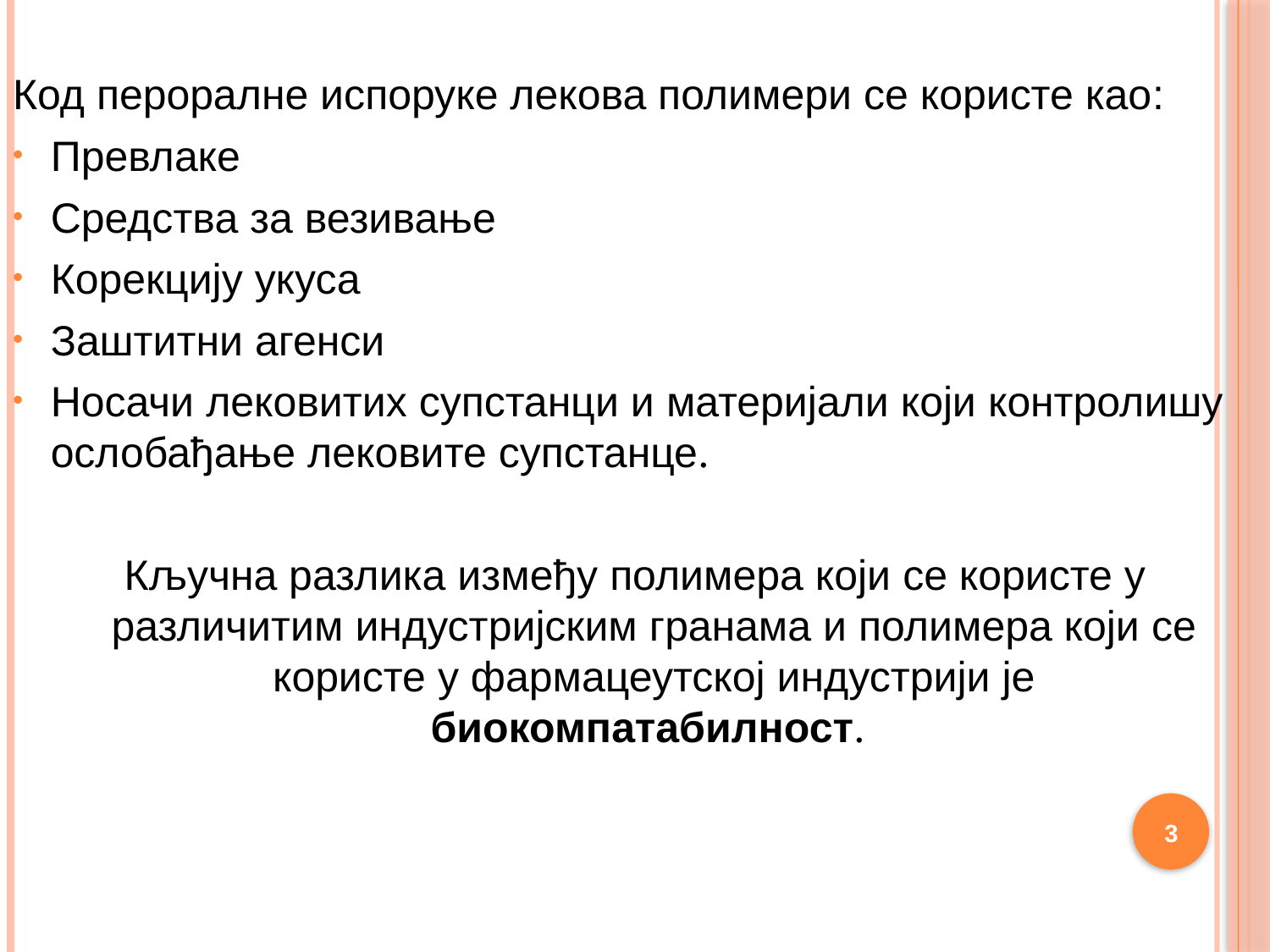

Код пероралне испоруке лекова полимери се користе као:
Превлаке
Средства за везивање
Корекцију укуса
Заштитни агенси
Носачи лековитих супстанци и материјали који контролишу ослобађање лековите супстанце.

Кључна разлика између полимера који се користе у различитим индустријским гранама и полимера који се користе у фармацеутској индустрији је биокомпатабилност.
3